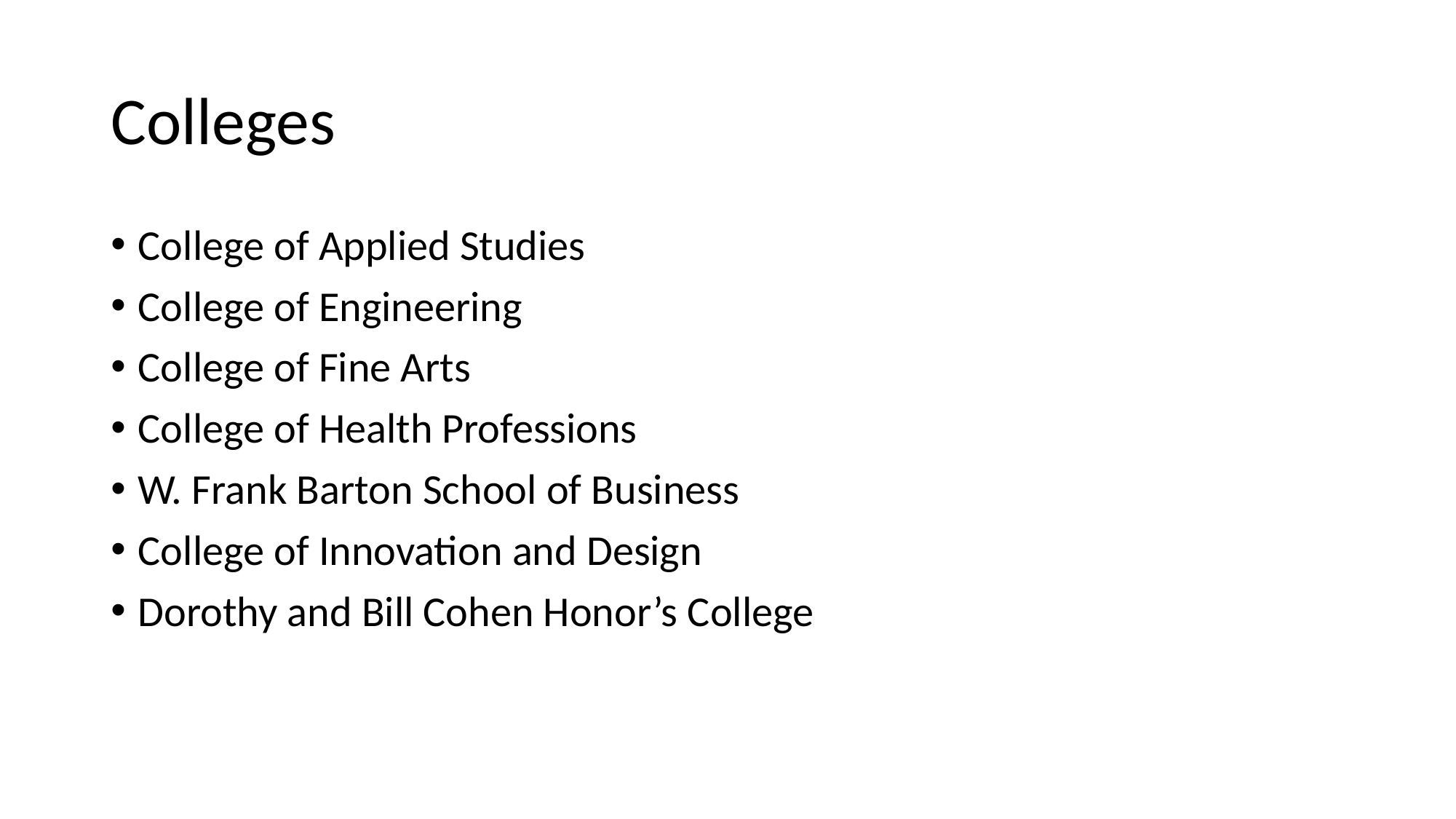

# Colleges
College of Applied Studies
College of Engineering
College of Fine Arts
College of Health Professions
W. Frank Barton School of Business
College of Innovation and Design
Dorothy and Bill Cohen Honor’s College